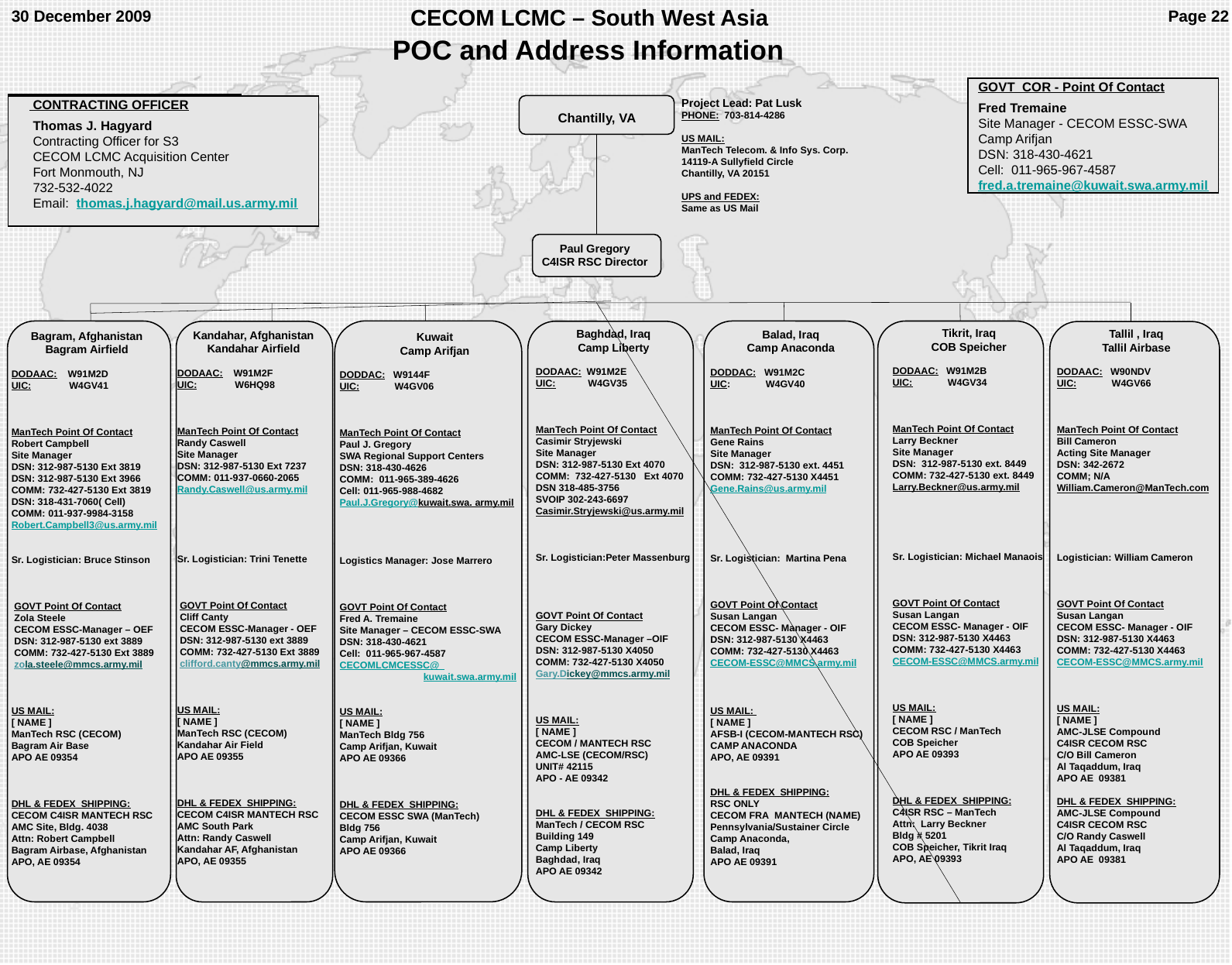

GOVT  COR - Point Of Contact

Fred Tremaine
Site Manager - CECOM ESSC-SWA
Camp Arifjan
DSN: 318-430-4621
Cell:  011-965-967-4587
fred.a.tremaine@kuwait.swa.army.mil
 CONTRACTING OFFICER

 Thomas J. Hagyard
 Contracting Officer for S3
 CECOM LCMC Acquisition Center
 Fort Monmouth, NJ
 732-532-4022
 Email:  thomas.j.hagyard@mail.us.army.mil

Chantilly, VA
Paul Gregory
C4ISR RSC Director
Tikrit, Iraq
COB Speicher

DODAAC:   W91M2B
UIC:             W4GV34

ManTech Point Of Contact
Larry Beckner
Site Manager
DSN:  312-987-5130 ext. 8449
COMM: 732-427-5130 ext. 8449
Larry.Beckner@us.army.mil

Sr. Logistician: Michael Manaois

GOVT Point Of Contact
Susan Langan
CECOM ESSC- Manager - OIF
DSN: 312-987-5130 X4463
COMM: 732-427-5130 X4463
CECOM-ESSC@MMCS.army.mil

US MAIL:
[ NAME ]
CECOM RSC / ManTech
COB Speicher
APO AE 09393

DHL & FEDEX  SHIPPING:
C4ISR RSC – ManTech
Attn:  Larry Beckner
Bldg # 5201
COB Speicher, Tikrit Iraq
APO, AE 09393

Baghdad, Iraq
Camp Liberty

DODAAC:  W91M2E
UIC:            W4GV35

ManTech Point Of Contact
Casimir Stryjewski
Site Manager
DSN: 312-987-5130 Ext 4070
COMM:  732-427-5130   Ext 4070
DSN 318-485-3756
SVOIP 302-243-6697
Casimir.Stryjewski@us.army.mil

Sr. Logistician:Peter Massenburg

GOVT Point Of Contact
Gary Dickey
CECOM ESSC-Manager –OIF
DSN: 312-987-5130 X4050
COMM: 732-427-5130 X4050
Gary.Dickey@mmcs.army.mil

US MAIL:
[ NAME ]
CECOM / MANTECH RSC
AMC-LSE (CECOM/RSC)
UNIT# 42115
APO - AE 09342

DHL & FEDEX  SHIPPING:
ManTech / CECOM RSC
Building 149
Camp Liberty
Baghdad, Iraq
APO AE 09342

Tallil , Iraq
Tallil Airbase

DODAAC:   W90NDV
UIC:             W4GV66

ManTech Point Of Contact
Bill Cameron
Acting Site Manager
DSN: 342-2672
COMM; N/A
William.Cameron@ManTech.com

Logistician: William Cameron

GOVT Point Of Contact
Susan Langan
CECOM ESSC- Manager - OIF
DSN: 312-987-5130 X4463
COMM: 732-427-5130 X4463
CECOM-ESSC@MMCS.army.mil

US MAIL:
[ NAME ]
AMC-JLSE Compound
C4ISR CECOM RSC
C/O Bill Cameron
Al Taqaddum, Iraq
APO AE  09381

DHL & FEDEX  SHIPPING:
AMC-JLSE Compound
C4ISR CECOM RSC
C/O Randy Caswell
Al Taqaddum, Iraq
APO AE  09381
Balad, Iraq
Camp Anaconda

DODDAC:   W91M2C
UIC:             W4GV40

ManTech Point Of Contact
Gene Rains
Site Manager
DSN:  312-987-5130 ext. 4451
COMM: 732-427-5130 X4451
Gene.Rains@us.army.mil

Sr. Logistician:  Martina Pena

GOVT Point Of Contact
Susan Langan
CECOM ESSC- Manager - OIF
DSN: 312-987-5130 X4463
COMM: 732-427-5130 X4463
CECOM-ESSC@MMCS.army.mil

US MAIL:
[ NAME ]
AFSB-I (CECOM-MANTECH RSC)
CAMP ANACONDA
APO, AE 09391

DHL & FEDEX  SHIPPING:
RSC ONLY
CECOM FRA  MANTECH (NAME)
Pennsylvania/Sustainer Circle
Camp Anaconda,
Balad, Iraq
APO AE 09391

Kandahar, Afghanistan
Kandahar Airfield

DODAAC:    W91M2F
UIC:              W6HQ98

ManTech Point Of Contact
Randy Caswell
Site Manager
DSN: 312-987-5130 Ext 7237
COMM: 011-937-0660-2065
Randy.Caswell@us.army.mil

Sr. Logistician: Trini Tenette

 GOVT Point Of Contact
 Cliff Canty
 CECOM ESSC-Manager - OEF
 DSN: 312-987-5130 ext 3889
 COMM: 732-427-5130 Ext 3889
 clifford.canty@mmcs.army.mil

US MAIL:
[ NAME ]
ManTech RSC (CECOM)
Kandahar Air Field
APO AE 09355

DHL & FEDEX  SHIPPING:
CECOM C4ISR MANTECH RSC
AMC South Park
Attn: Randy Caswell
Kandahar AF, Afghanistan
APO, AE 09355

Bagram, Afghanistan
Bagram Airfield

DODAAC:    W91M2D
UIC:              W4GV41

ManTech Point Of Contact
Robert Campbell
Site Manager
DSN: 312-987-5130 Ext 3819
DSN: 312-987-5130 Ext 3966
COMM: 732-427-5130 Ext 3819
DSN: 318-431-7060( Cell)
COMM: 011-937-9984-3158
Robert.Campbell3@us.army.mil

Sr. Logistician: Bruce Stinson

 GOVT Point Of Contact
 Zola Steele
 CECOM ESSC-Manager – OEF
 DSN: 312-987-5130 ext 3889
 COMM: 732-427-5130 Ext 3889
 zola.steele@mmcs.army.mil

US MAIL:
[ NAME ]
ManTech RSC (CECOM)
Bagram Air Base
APO AE 09354

DHL & FEDEX  SHIPPING:
CECOM C4ISR MANTECH RSC
AMC Site, Bldg. 4038
Attn: Robert Campbell
Bagram Airbase, Afghanistan
APO, AE 09354

Kuwait
Camp Arifjan

DODDAC:   W9144F
UIC:             W4GV06

ManTech Point Of Contact
Paul J. Gregory
SWA Regional Support Centers
DSN: 318-430-4626
COMM:  011-965-389-4626
Cell: 011-965-988-4682
Paul.J.Gregory@kuwait.swa. army.mil

Logistics Manager: Jose Marrero

GOVT Point Of Contact
Fred A. Tremaine
Site Manager – CECOM ESSC-SWA
DSN: 318-430-4621
Cell:  011-965-967-4587
CECOMLCMCESSC@
                               kuwait.swa.army.mil

US MAIL:
[ NAME ]
ManTech Bldg 756
Camp Arifjan, Kuwait
APO AE 09366

DHL & FEDEX  SHIPPING:
CECOM ESSC SWA (ManTech)
Bldg 756
Camp Arifjan, Kuwait
APO AE 09366